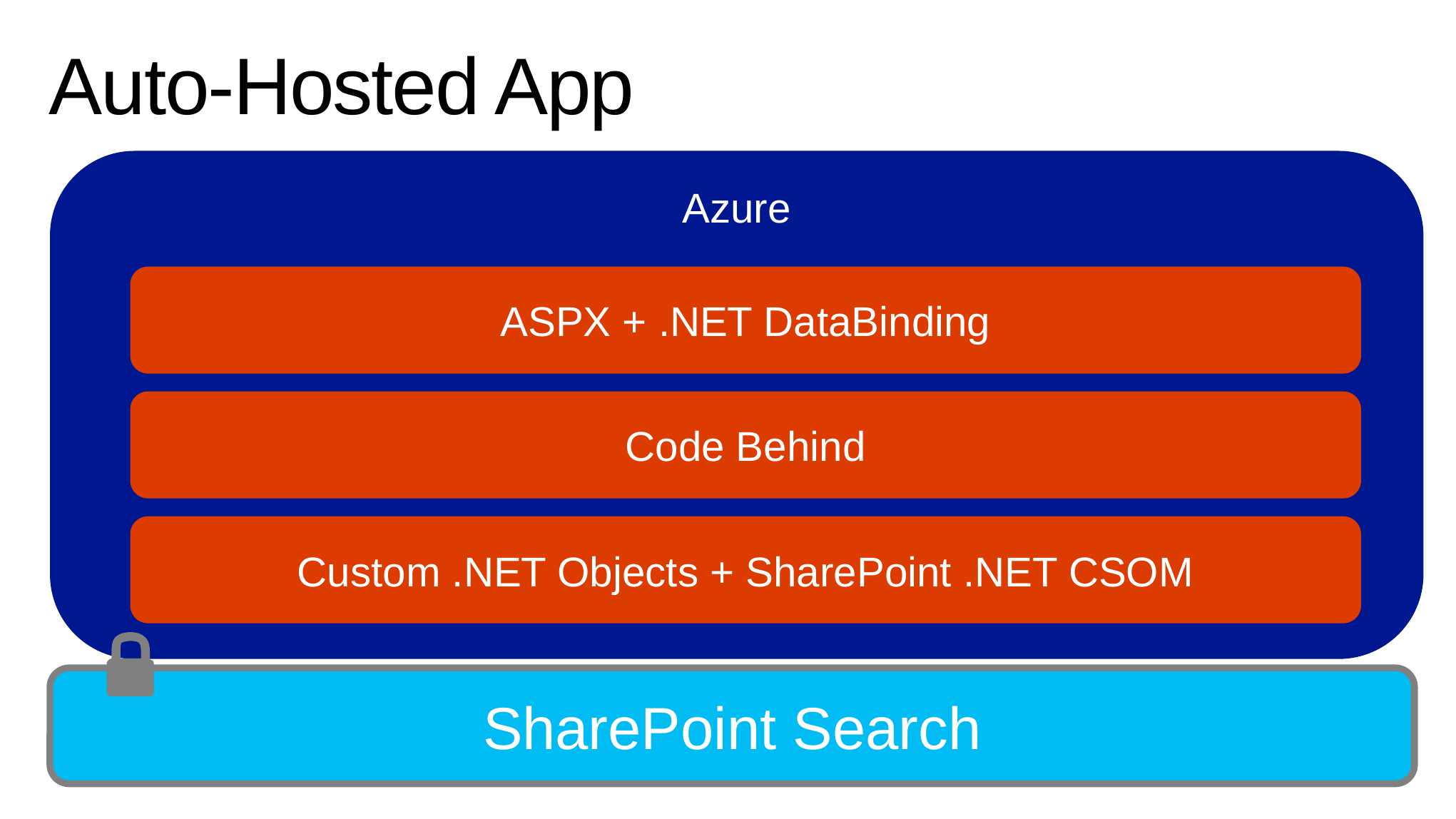

# Auto-Hosted App
Azure
ASPX + .NET DataBinding
Code Behind
Custom .NET Objects + SharePoint .NET CSOM

SharePoint Search